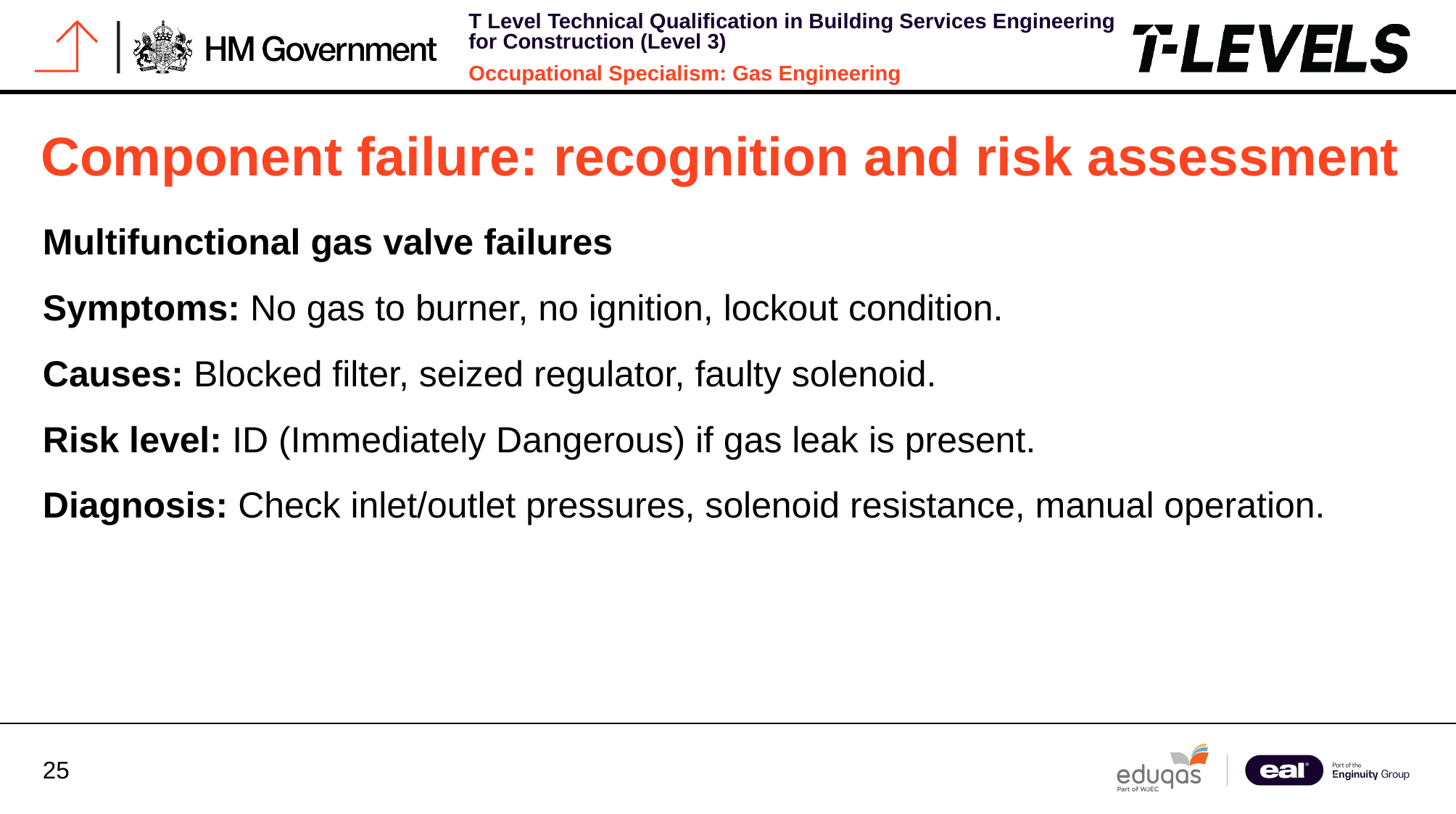

# Component failure: recognition and risk assessment
Multifunctional gas valve failures
Symptoms: No gas to burner, no ignition, lockout condition.
Causes: Blocked filter, seized regulator, faulty solenoid.
Risk level: ID (Immediately Dangerous) if gas leak is present.
Diagnosis: Check inlet/outlet pressures, solenoid resistance, manual operation.